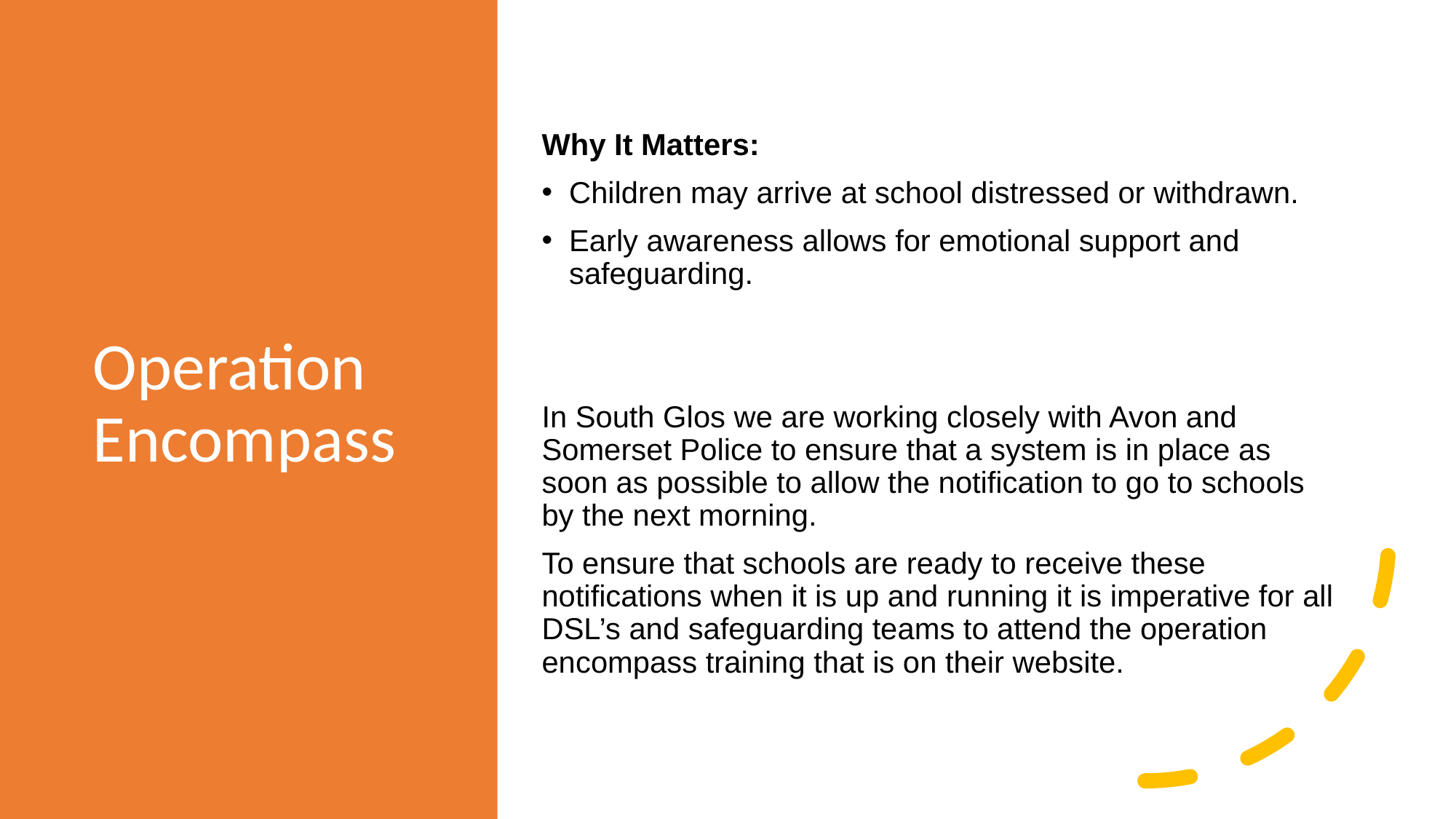

# Operation Encompass
Why It Matters:
Children may arrive at school distressed or withdrawn.
Early awareness allows for emotional support and safeguarding.

In South Glos we are working closely with Avon and Somerset Police to ensure that a system is in place as soon as possible to allow the notification to go to schools by the next morning.
To ensure that schools are ready to receive these notifications when it is up and running it is imperative for all DSL’s and safeguarding teams to attend the operation encompass training that is on their website.